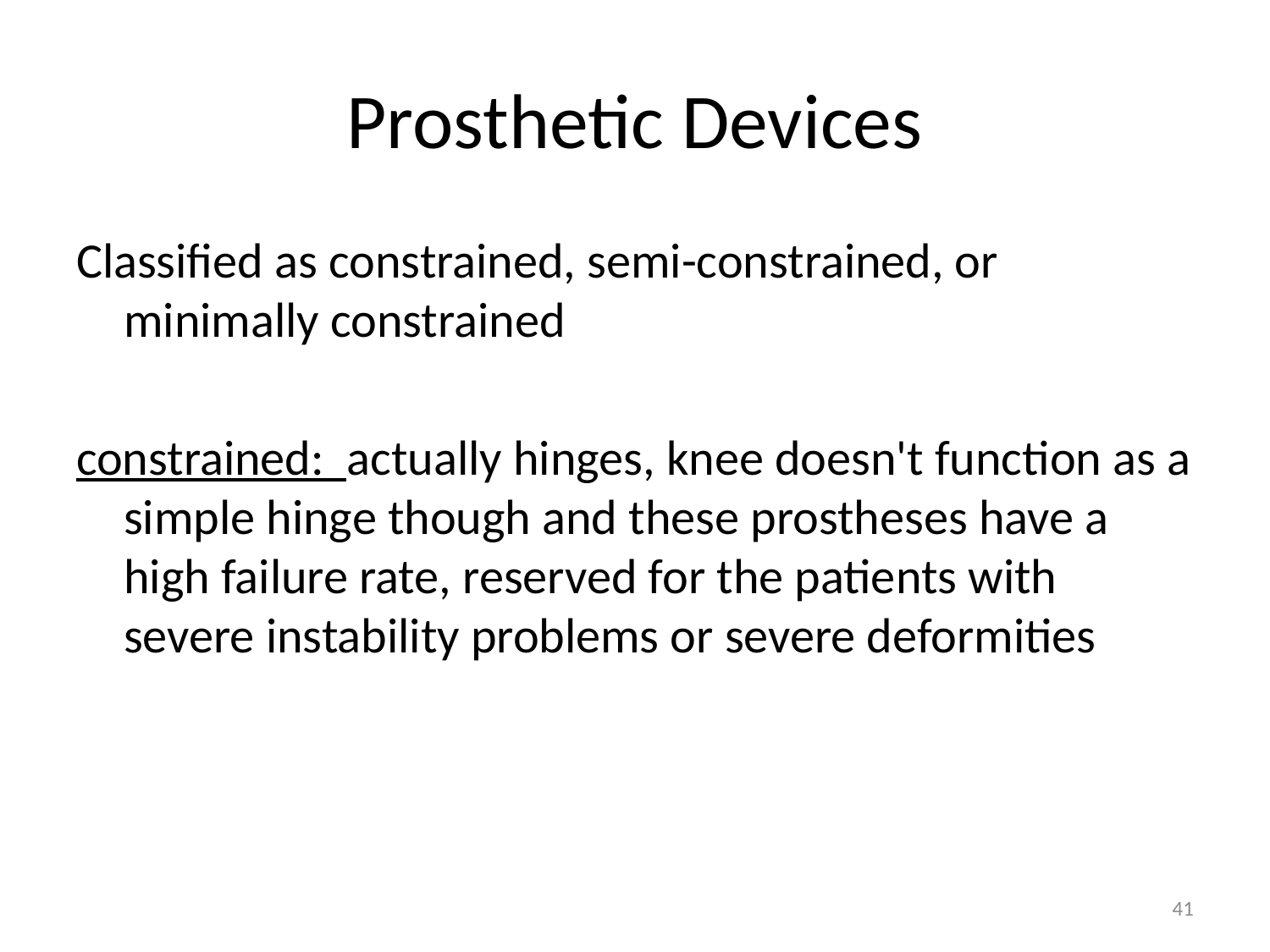

# Prosthetic Devices
Classified as constrained, semi-constrained, or minimally constrained

constrained:  actually hinges, knee doesn't function as a simple hinge though and these prostheses have a high failure rate, reserved for the patients with severe instability problems or severe deformities

41